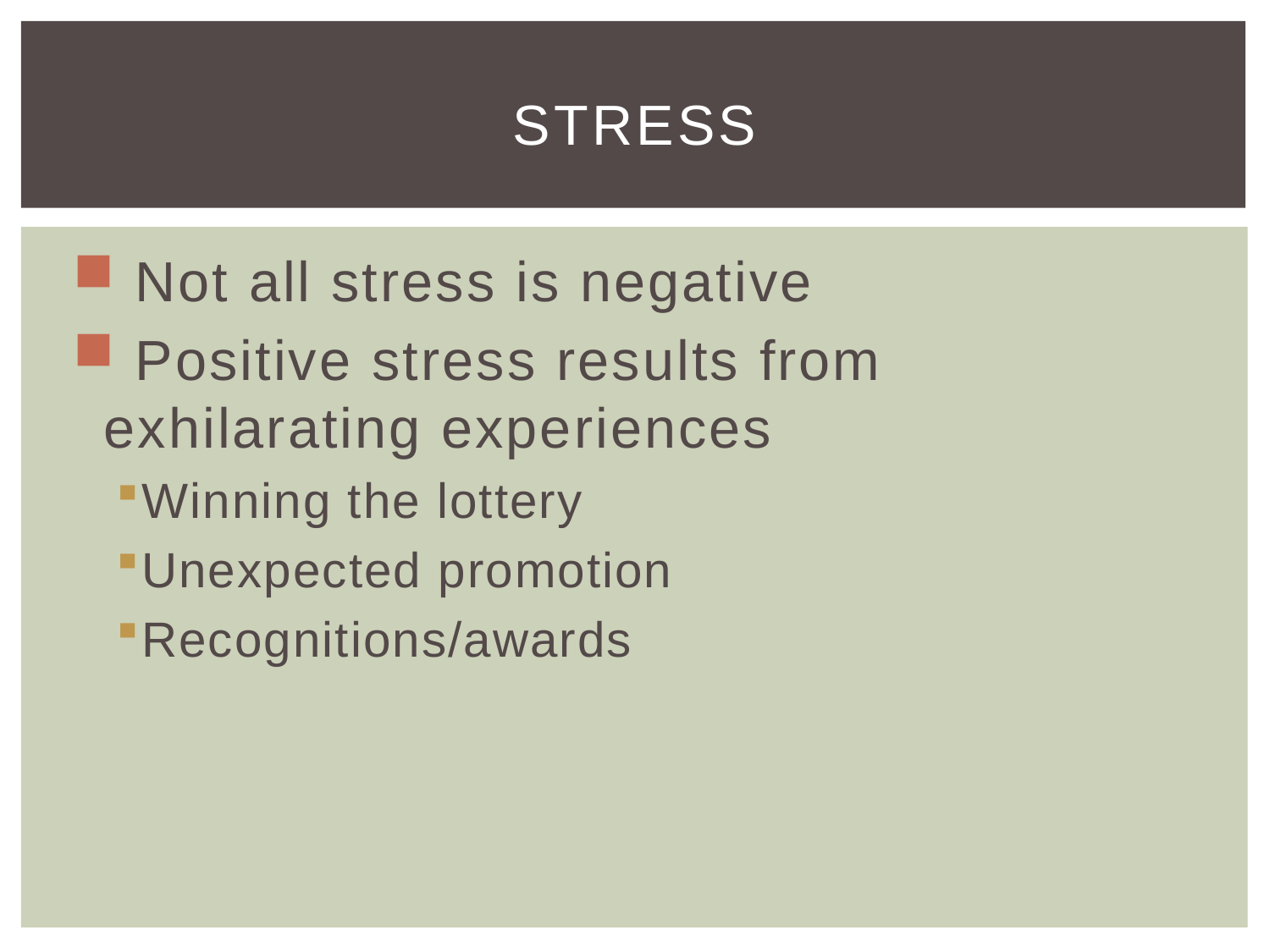

# Stress
 Not all stress is negative
 Positive stress results from exhilarating experiences
Winning the lottery
Unexpected promotion
Recognitions/awards